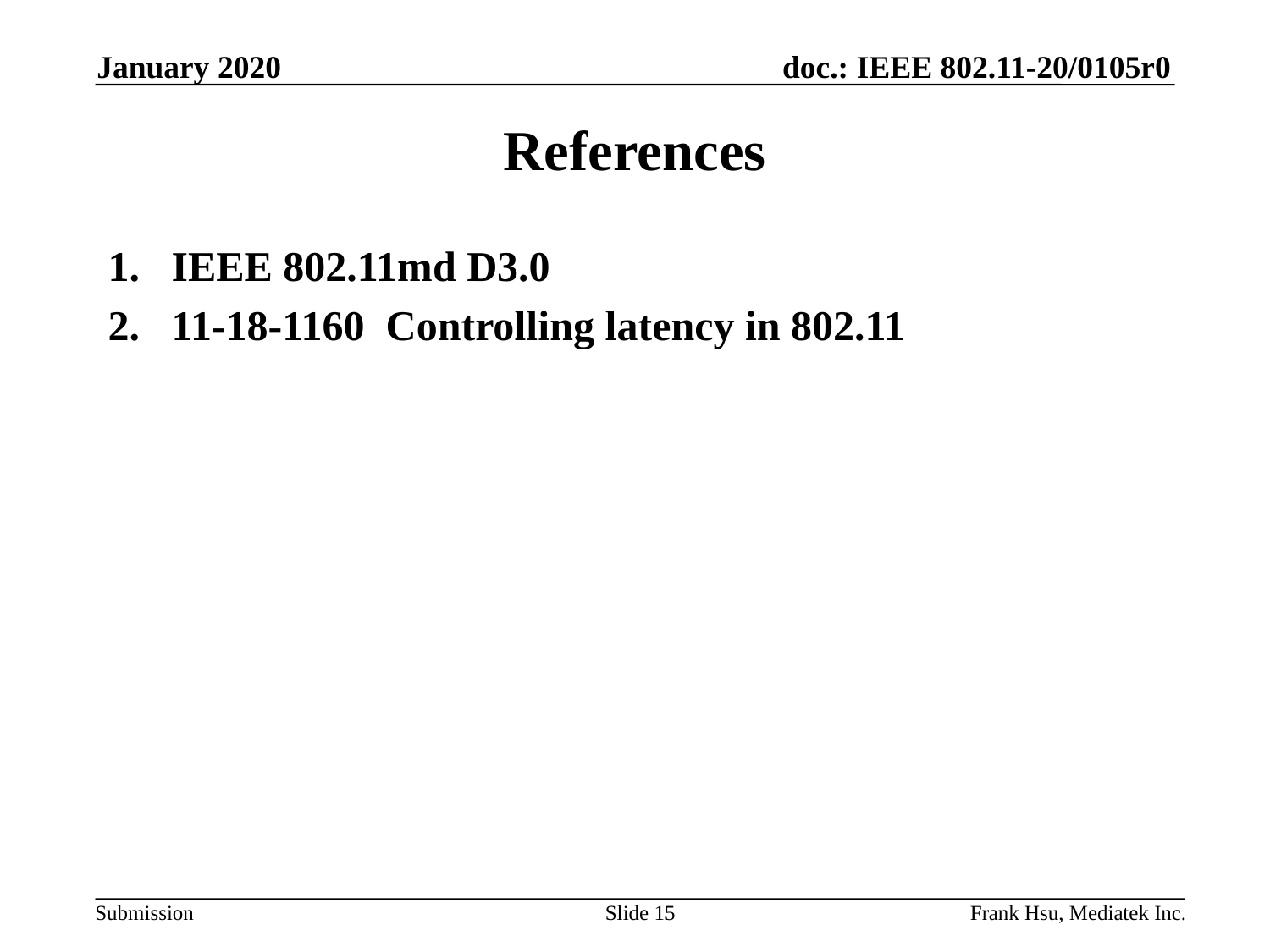

January 2020
# References
IEEE 802.11md D3.0
11-18-1160  Controlling latency in 802.11
Slide 15
Frank Hsu, Mediatek Inc.